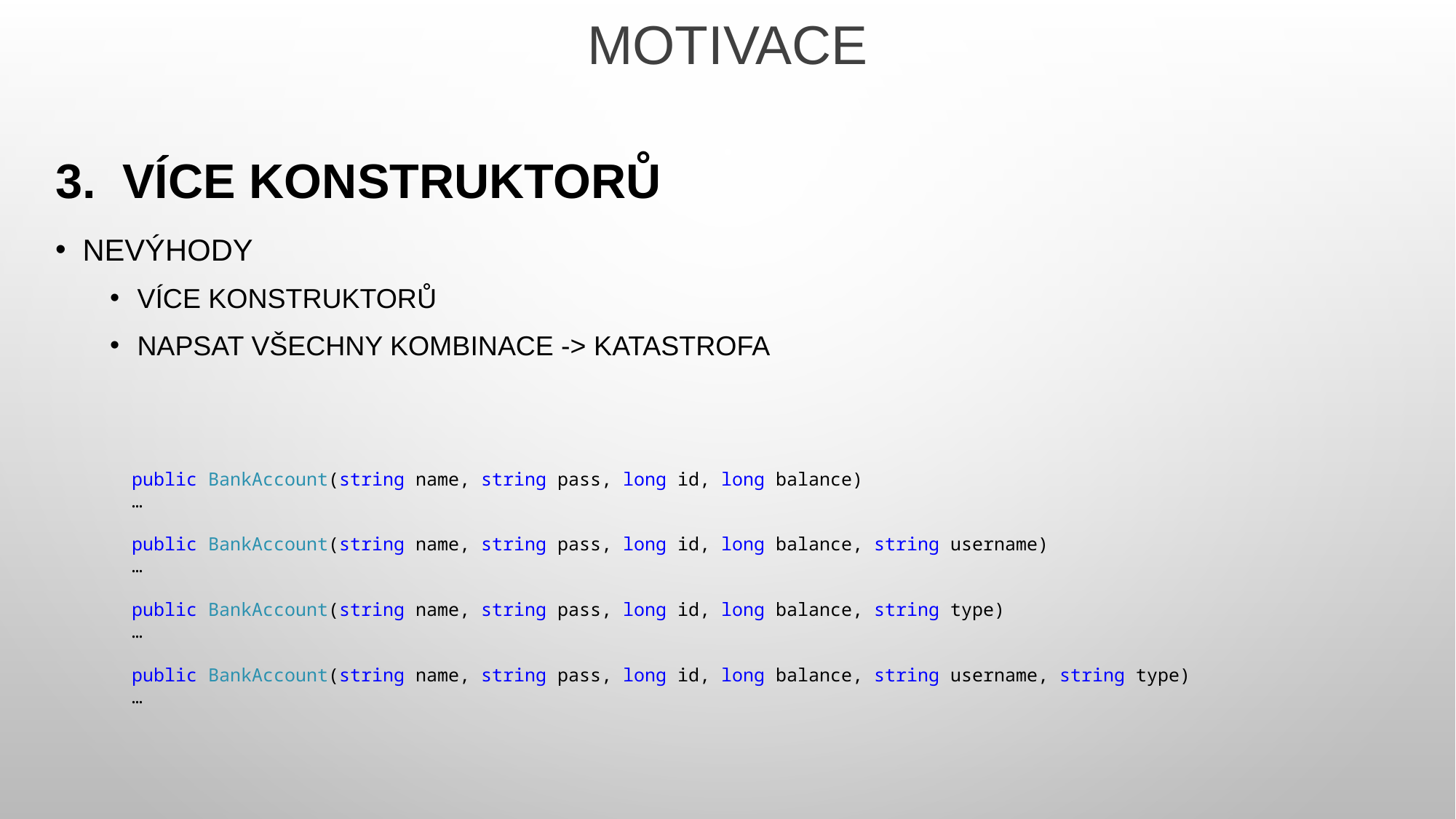

# MoTivace
3.  Více konstruktorů
Nevýhody
více konstruktorů
napsat všechny kombinace -> katastrofa

public BankAccount(string name, string pass, long id, long balance)
…

public BankAccount(string name, string pass, long id, long balance, string username)
…

public BankAccount(string name, string pass, long id, long balance, string type)
…

public BankAccount(string name, string pass, long id, long balance, string username, string type)
…